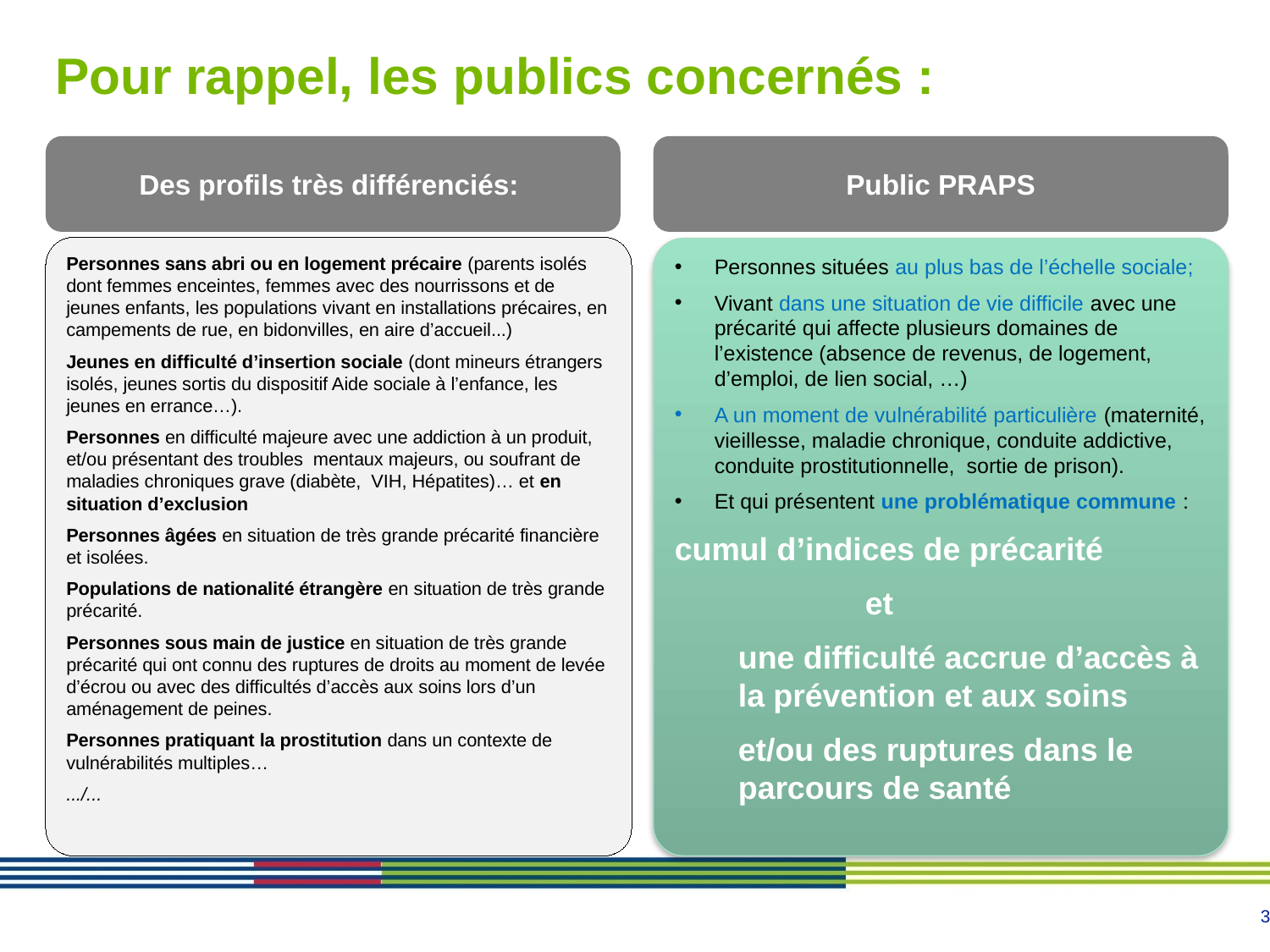

# Pour rappel, les publics concernés :
Des profils très différenciés:
Public PRAPS
Personnes sans abri ou en logement précaire (parents isolés dont femmes enceintes, femmes avec des nourrissons et de jeunes enfants, les populations vivant en installations précaires, en campements de rue, en bidonvilles, en aire d’accueil...)
Jeunes en difficulté d’insertion sociale (dont mineurs étrangers isolés, jeunes sortis du dispositif Aide sociale à l’enfance, les jeunes en errance…).
Personnes en difficulté majeure avec une addiction à un produit, et/ou présentant des troubles  mentaux majeurs, ou soufrant de maladies chroniques grave (diabète,  VIH, Hépatites)… et en situation d’exclusion
Personnes âgées en situation de très grande précarité financière et isolées.
Populations de nationalité étrangère en situation de très grande précarité.
Personnes sous main de justice en situation de très grande précarité qui ont connu des ruptures de droits au moment de levée d’écrou ou avec des difficultés d’accès aux soins lors d’un aménagement de peines.
Personnes pratiquant la prostitution dans un contexte de vulnérabilités multiples…
.../...

Personnes situées au plus bas de l’échelle sociale;
Vivant dans une situation de vie difficile avec une précarité qui affecte plusieurs domaines de l’existence (absence de revenus, de logement, d’emploi, de lien social, …)
A un moment de vulnérabilité particulière (maternité, vieillesse, maladie chronique, conduite addictive, conduite prostitutionnelle,  sortie de prison).
Et qui présentent une problématique commune :
cumul d’indices de précarité
	et
une difficulté accrue d’accès à la prévention et aux soins
et/ou des ruptures dans le parcours de santé